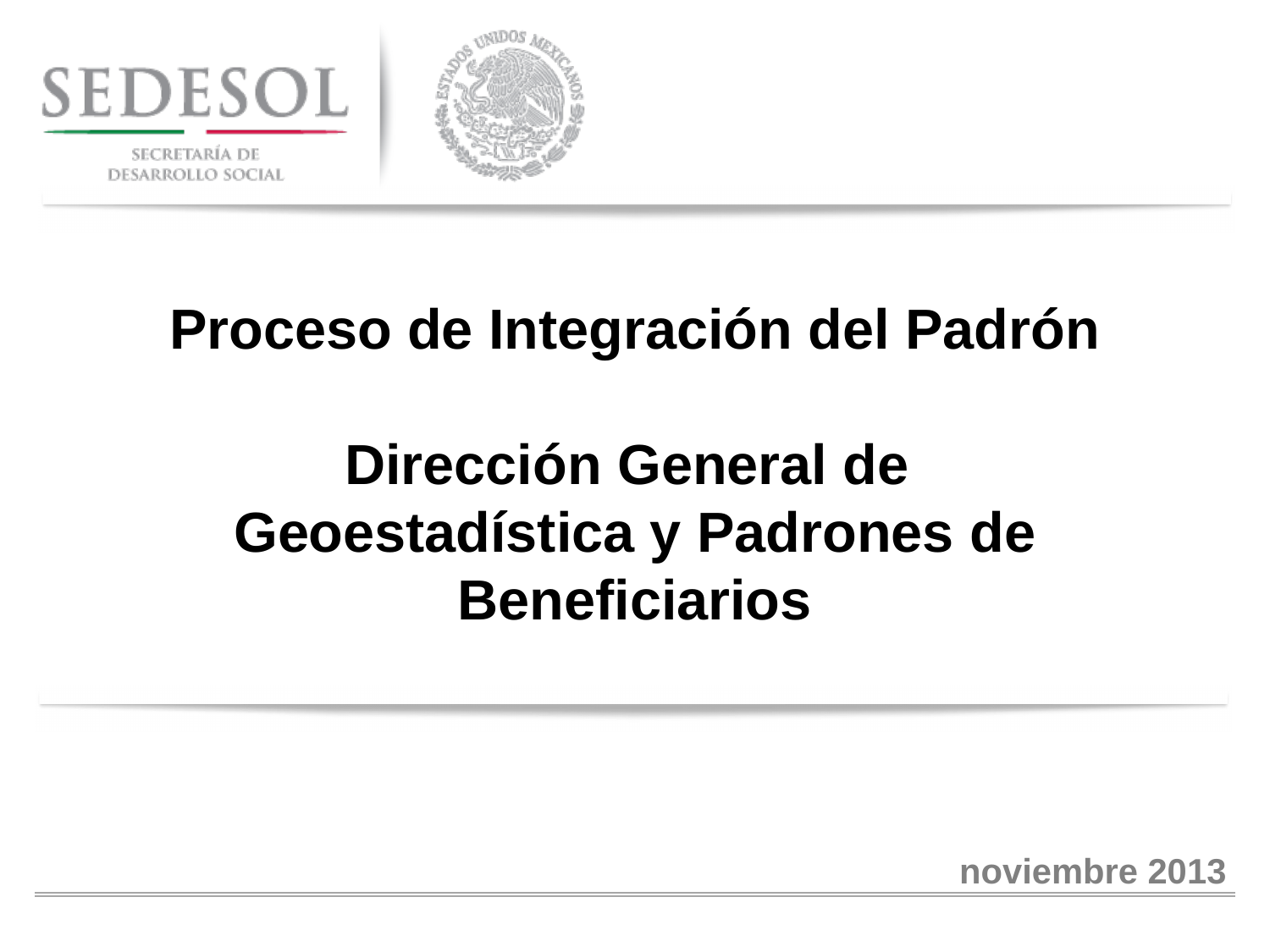

Proceso de Integración del Padrón

Dirección General de
Geoestadística y Padrones de Beneficiarios

noviembre 2013